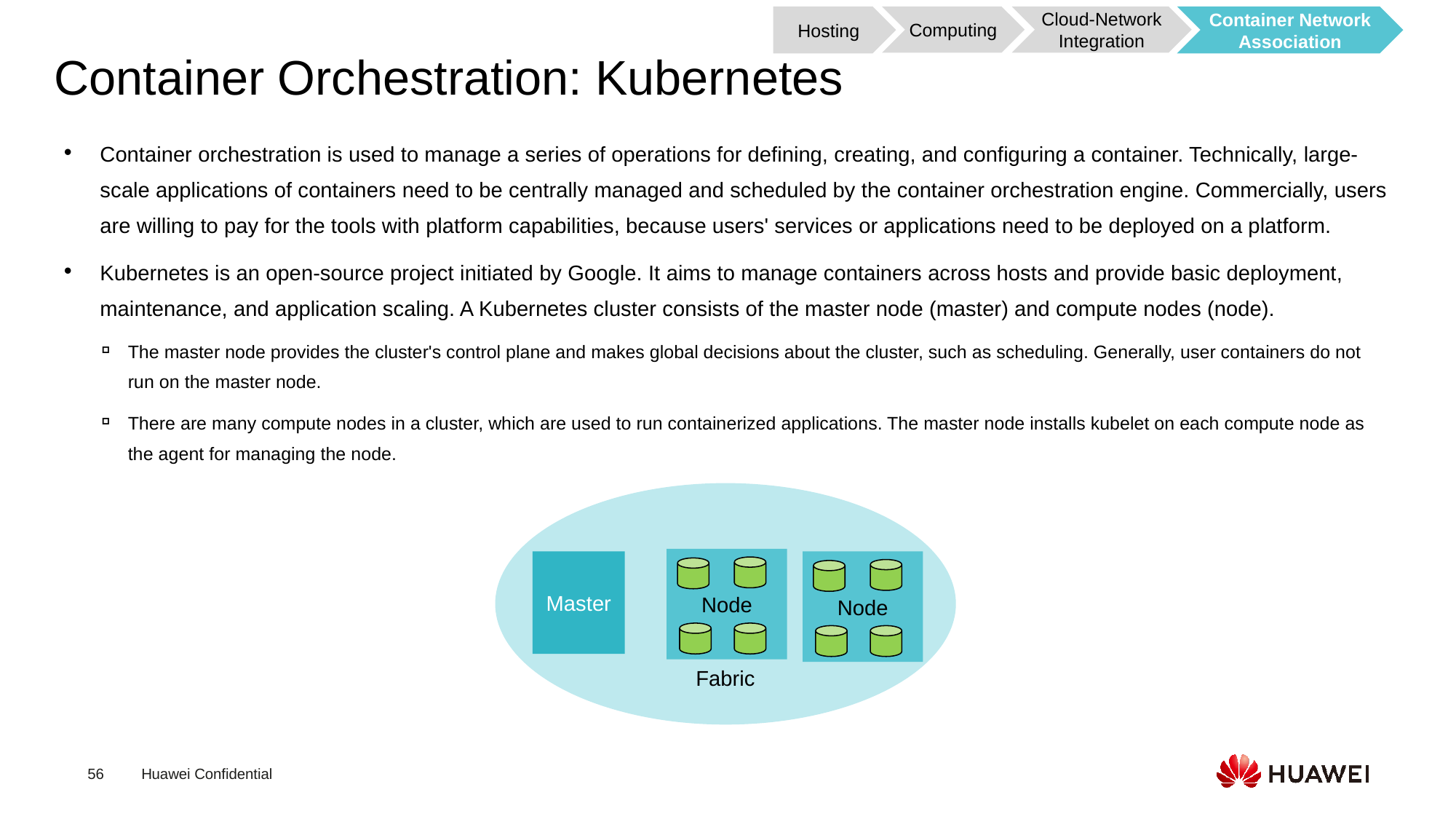

Hosting
Container Network Association
Computing
Cloud-Network Integration
# Container Orchestration: Kubernetes
Container orchestration is used to manage a series of operations for defining, creating, and configuring a container. Technically, large-scale applications of containers need to be centrally managed and scheduled by the container orchestration engine. Commercially, users are willing to pay for the tools with platform capabilities, because users' services or applications need to be deployed on a platform.
Kubernetes is an open-source project initiated by Google. It aims to manage containers across hosts and provide basic deployment, maintenance, and application scaling. A Kubernetes cluster consists of the master node (master) and compute nodes (node).
The master node provides the cluster's control plane and makes global decisions about the cluster, such as scheduling. Generally, user containers do not run on the master node.
There are many compute nodes in a cluster, which are used to run containerized applications. The master node installs kubelet on each compute node as the agent for managing the node.

Node
Master
Node

Fabric